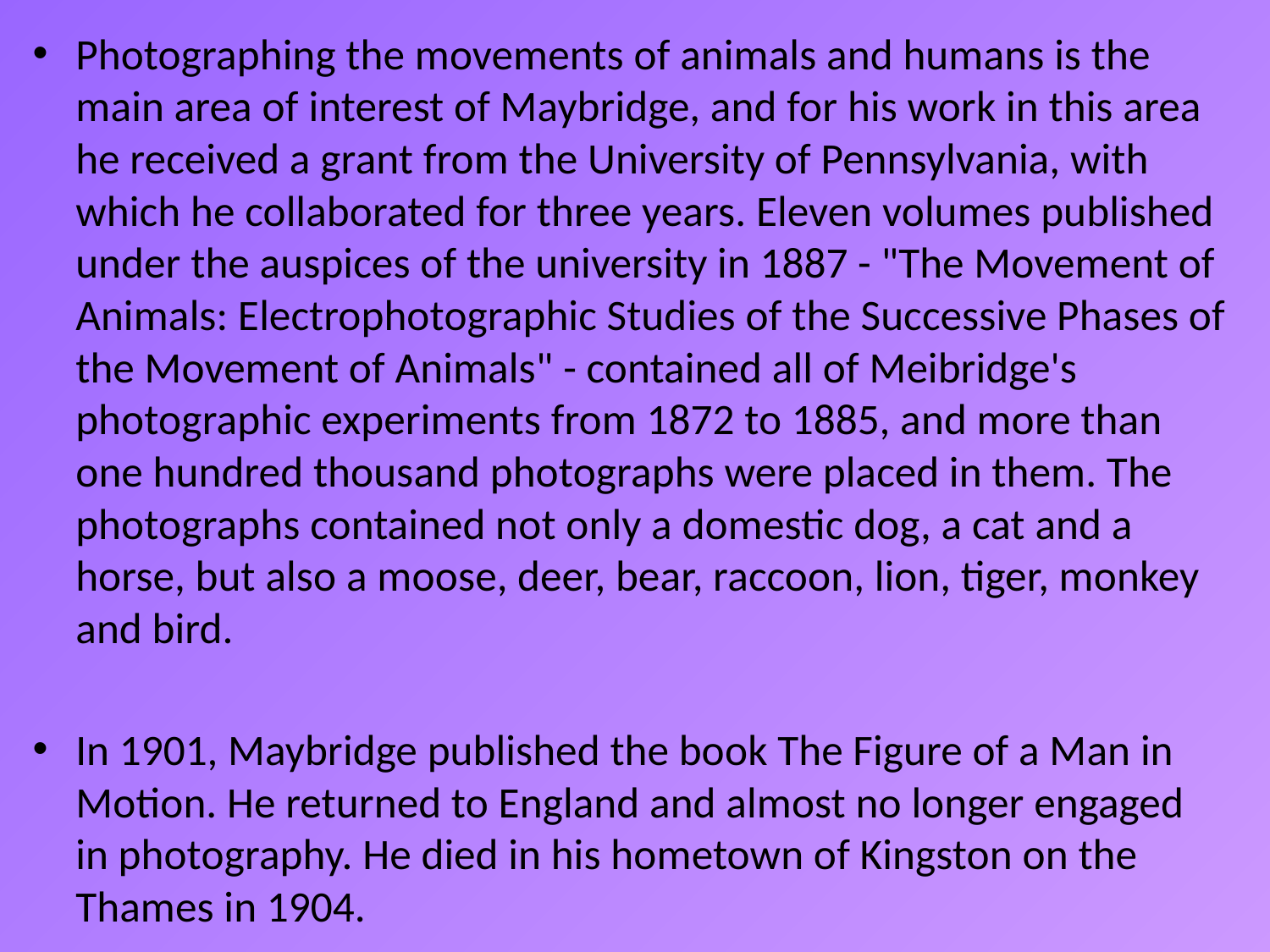

Photographing the movements of animals and humans is the main area of ​​interest of Maybridge, and for his work in this area he received a grant from the University of Pennsylvania, with which he collaborated for three years. Eleven volumes published under the auspices of the university in 1887 - "The Movement of Animals: Electrophotographic Studies of the Successive Phases of the Movement of Animals" - contained all of Meibridge's photographic experiments from 1872 to 1885, and more than one hundred thousand photographs were placed in them. The photographs contained not only a domestic dog, a cat and a horse, but also a moose, deer, bear, raccoon, lion, tiger, monkey and bird.

In 1901, Maybridge published the book The Figure of a Man in Motion. He returned to England and almost no longer engaged in photography. He died in his hometown of Kingston on the Thames in 1904.